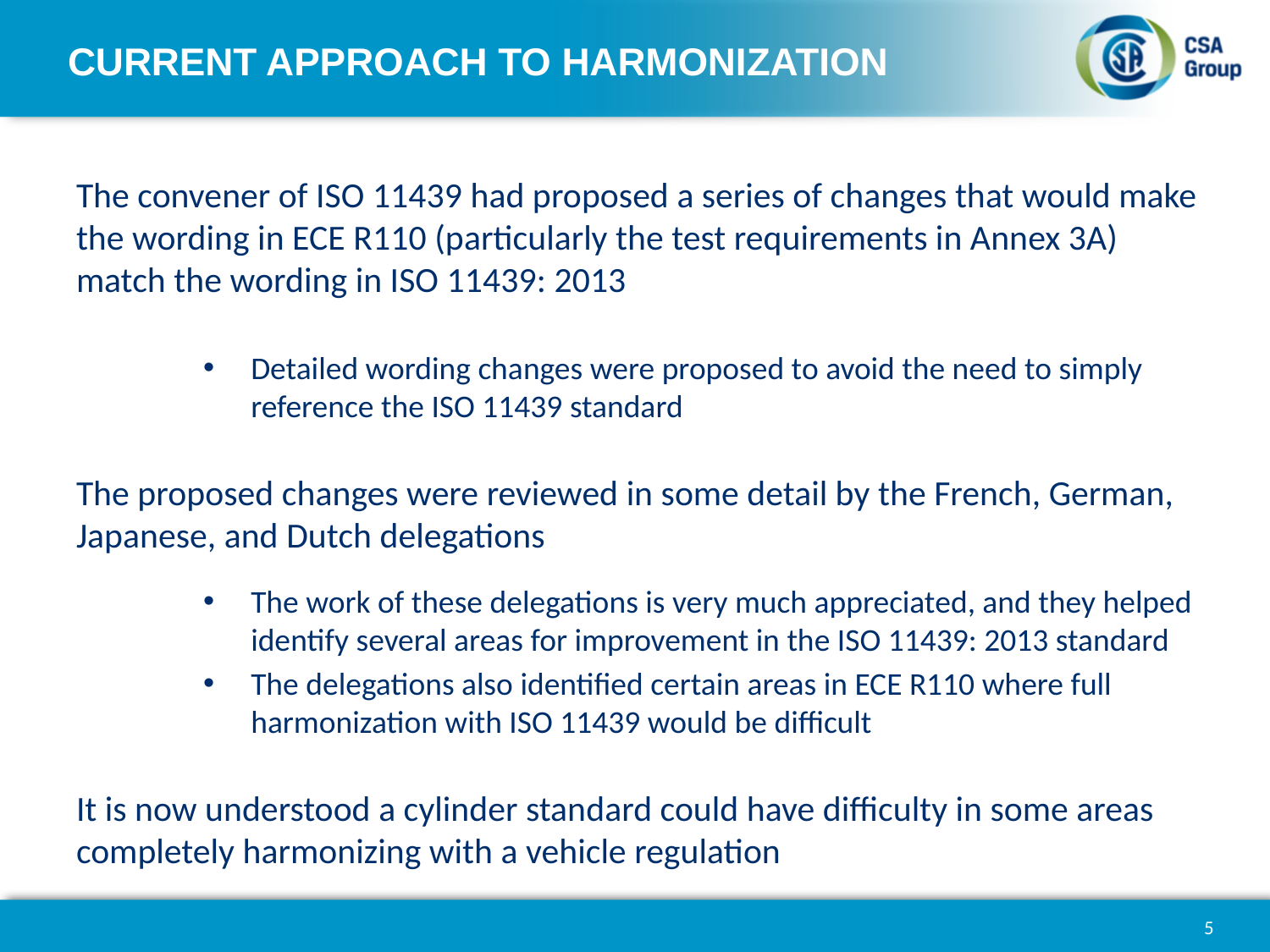

# CURRENT APPROACH TO HARMONIZATION
The convener of ISO 11439 had proposed a series of changes that would make the wording in ECE R110 (particularly the test requirements in Annex 3A) match the wording in ISO 11439: 2013

Detailed wording changes were proposed to avoid the need to simply reference the ISO 11439 standard

The proposed changes were reviewed in some detail by the French, German, Japanese, and Dutch delegations

The work of these delegations is very much appreciated, and they helped identify several areas for improvement in the ISO 11439: 2013 standard
The delegations also identified certain areas in ECE R110 where full harmonization with ISO 11439 would be difficult

It is now understood a cylinder standard could have difficulty in some areas completely harmonizing with a vehicle regulation

5